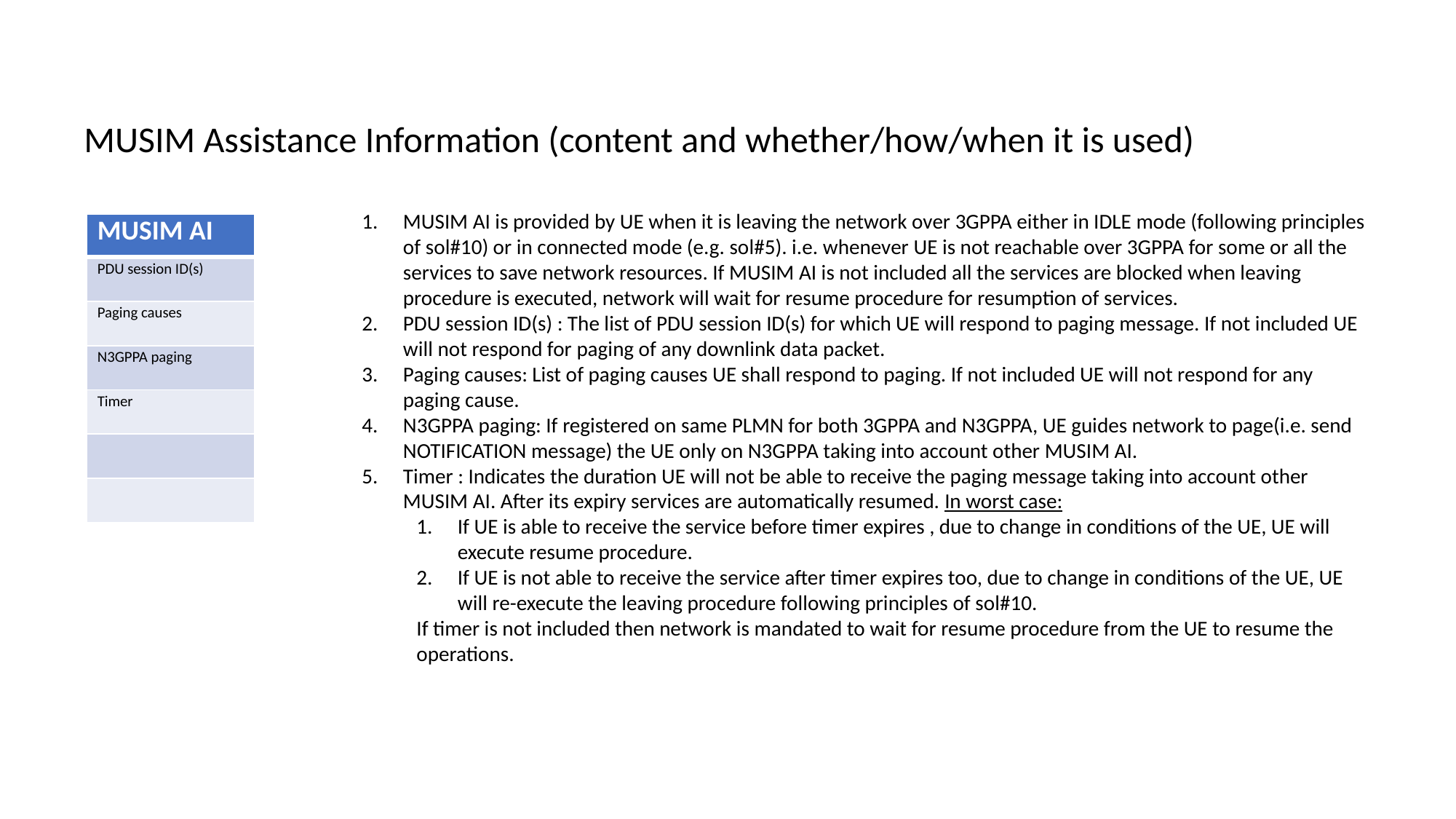

MUSIM Assistance Information (content and whether/how/when it is used)
MUSIM AI is provided by UE when it is leaving the network over 3GPPA either in IDLE mode (following principles of sol#10) or in connected mode (e.g. sol#5). i.e. whenever UE is not reachable over 3GPPA for some or all the services to save network resources. If MUSIM AI is not included all the services are blocked when leaving procedure is executed, network will wait for resume procedure for resumption of services.
PDU session ID(s) : The list of PDU session ID(s) for which UE will respond to paging message. If not included UE will not respond for paging of any downlink data packet.
Paging causes: List of paging causes UE shall respond to paging. If not included UE will not respond for any paging cause.
N3GPPA paging: If registered on same PLMN for both 3GPPA and N3GPPA, UE guides network to page(i.e. send NOTIFICATION message) the UE only on N3GPPA taking into account other MUSIM AI.
Timer : Indicates the duration UE will not be able to receive the paging message taking into account other MUSIM AI. After its expiry services are automatically resumed. In worst case:
If UE is able to receive the service before timer expires , due to change in conditions of the UE, UE will execute resume procedure.
If UE is not able to receive the service after timer expires too, due to change in conditions of the UE, UE will re-execute the leaving procedure following principles of sol#10.
If timer is not included then network is mandated to wait for resume procedure from the UE to resume the operations.
| MUSIM AI |
| --- |
| PDU session ID(s) |
| Paging causes |
| N3GPPA paging |
| Timer |
|  |
|  |